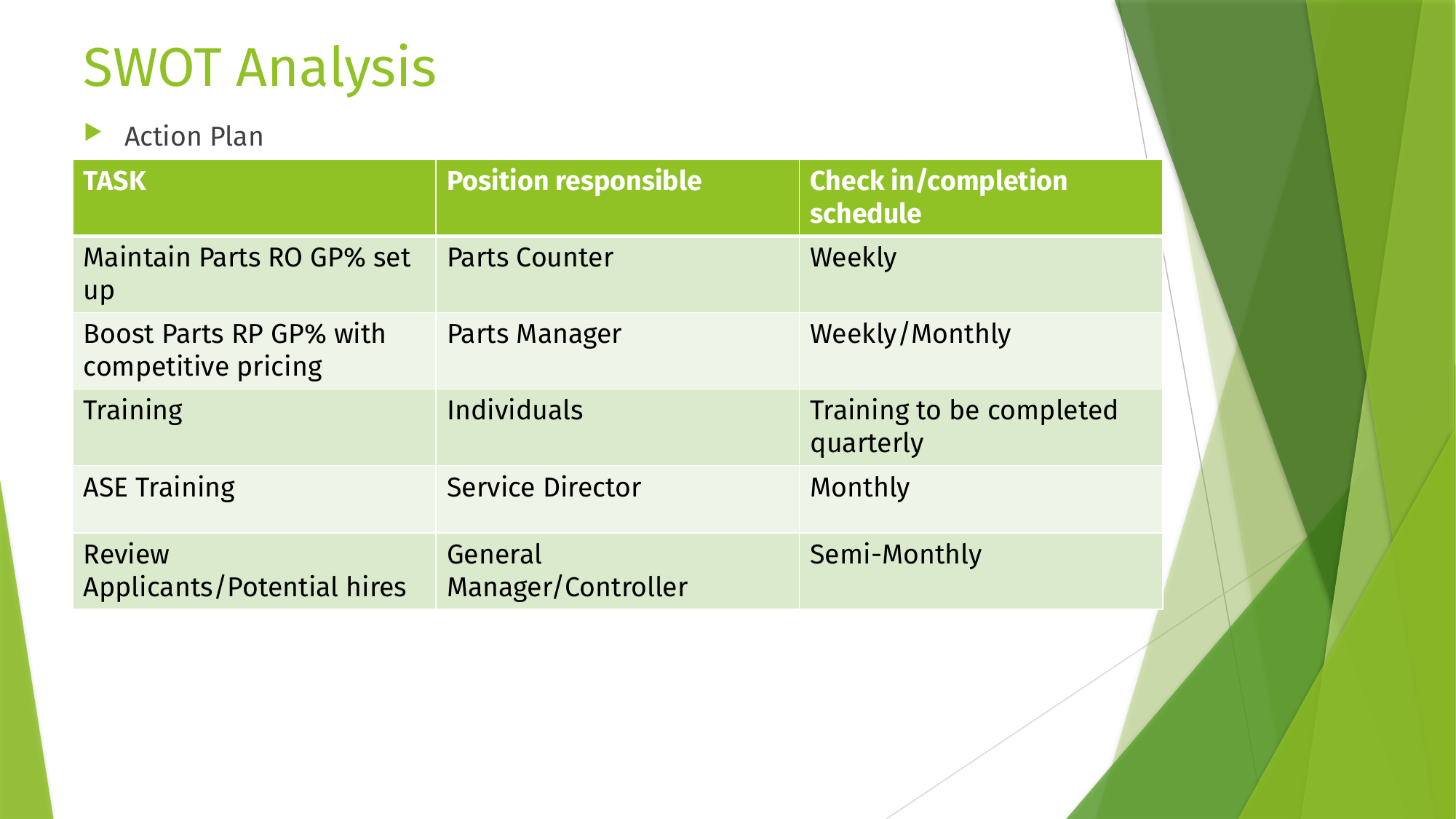

# SWOT Analysis
Action Plan

| TASK | Position responsible | Check in/completion schedule |
| --- | --- | --- |
| Maintain Parts RO GP% set up | Parts Counter | Weekly |
| Boost Parts RP GP% with competitive pricing | Parts Manager | Weekly/Monthly |
| Training | Individuals | Training to be completed quarterly |
| ASE Training | Service Director | Monthly |
| Review Applicants/Potential hires | General Manager/Controller | Semi-Monthly |